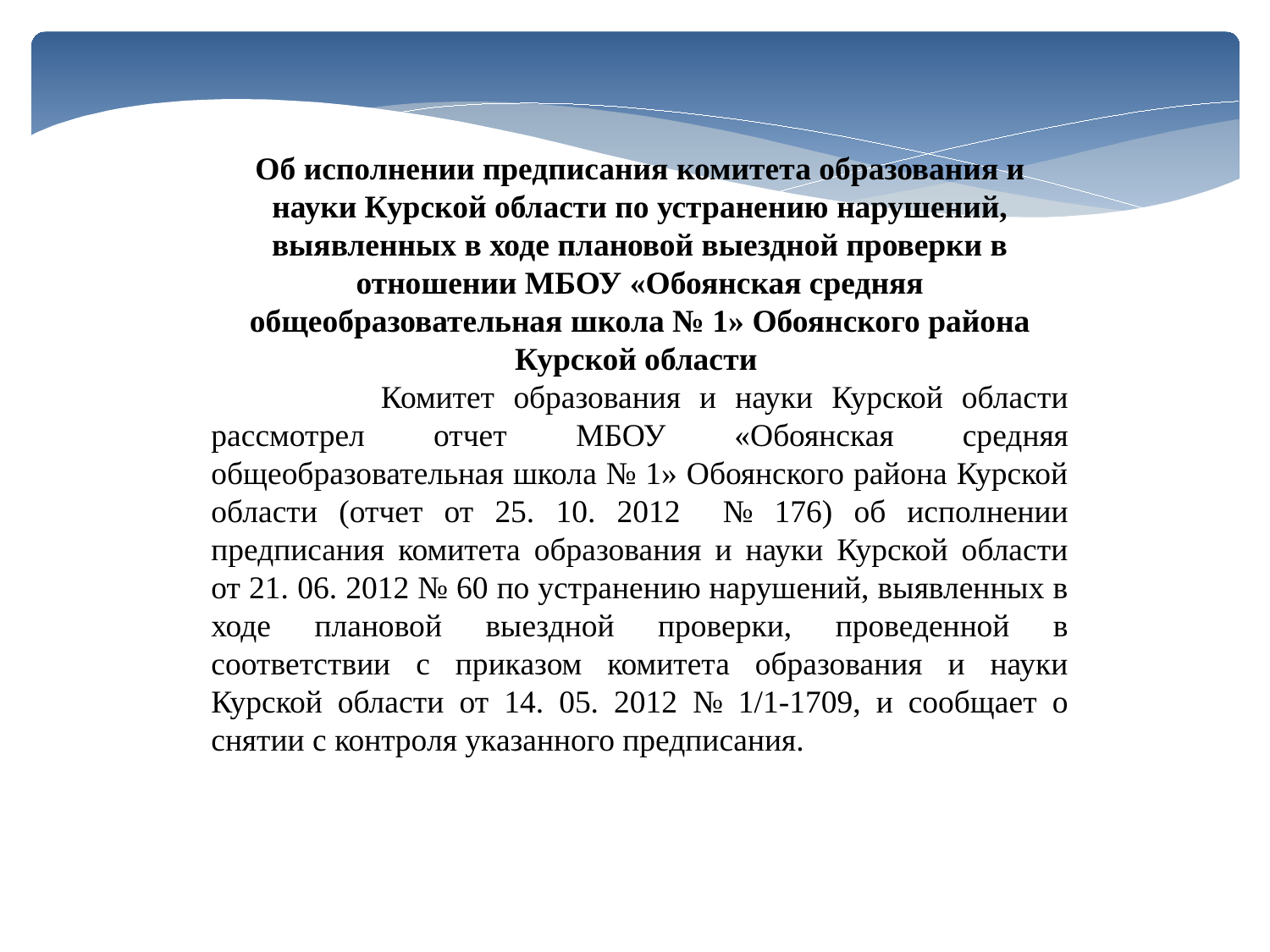

Об исполнении предписания комитета образования и науки Курской области по устранению нарушений, выявленных в ходе плановой выездной проверки в отношении МБОУ «Обоянская средняя общеобразовательная школа № 1» Обоянского района Курской области
         Комитет образования и науки Курской области рассмотрел отчет МБОУ «Обоянская средняя общеобразовательная школа № 1» Обоянского района Курской области (отчет от 25. 10. 2012  № 176) об исполнении предписания комитета образования и науки Курской области от 21. 06. 2012 № 60 по устранению нарушений, выявленных в ходе плановой выездной проверки, проведенной в соответствии с приказом комитета образования и науки Курской области от 14. 05. 2012 № 1/1-1709, и сообщает о снятии с контроля указанного предписания.